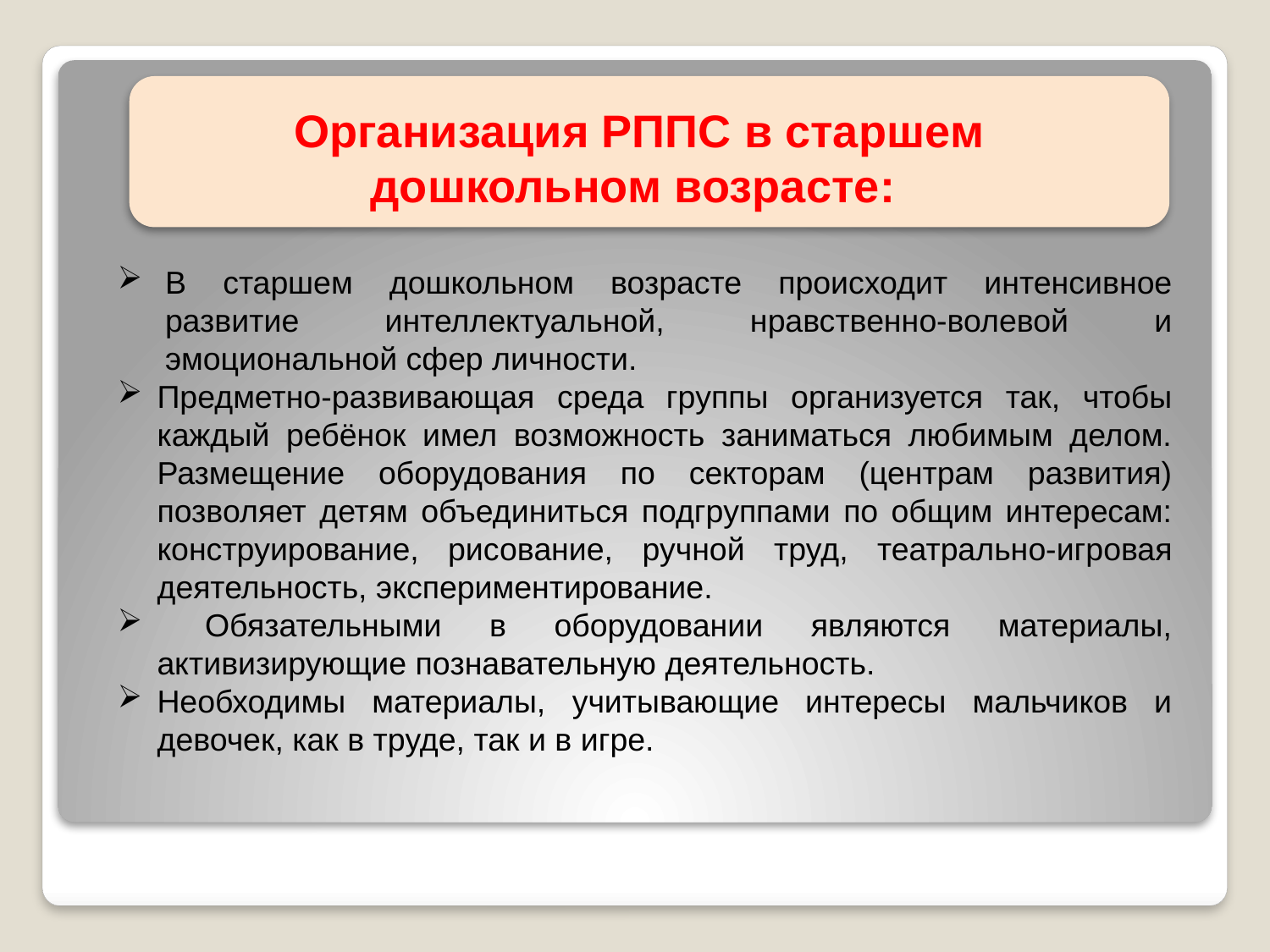

Организация РППС в старшем дошкольном возрасте:
В старшем дошкольном возрасте происходит интенсивное развитие интеллектуальной, нравственно-волевой и эмоциональной сфер личности.
Предметно-развивающая среда группы организуется так, чтобы каждый ребёнок имел возможность заниматься любимым делом. Размещение оборудования по секторам (центрам развития) позволяет детям объединиться подгруппами по общим интересам: конструирование, рисование, ручной труд, театрально-игровая деятельность, экспериментирование.
 Обязательными в оборудовании являются материалы, активизирующие познавательную деятельность.
Необходимы материалы, учитывающие интересы мальчиков и девочек, как в труде, так и в игре.